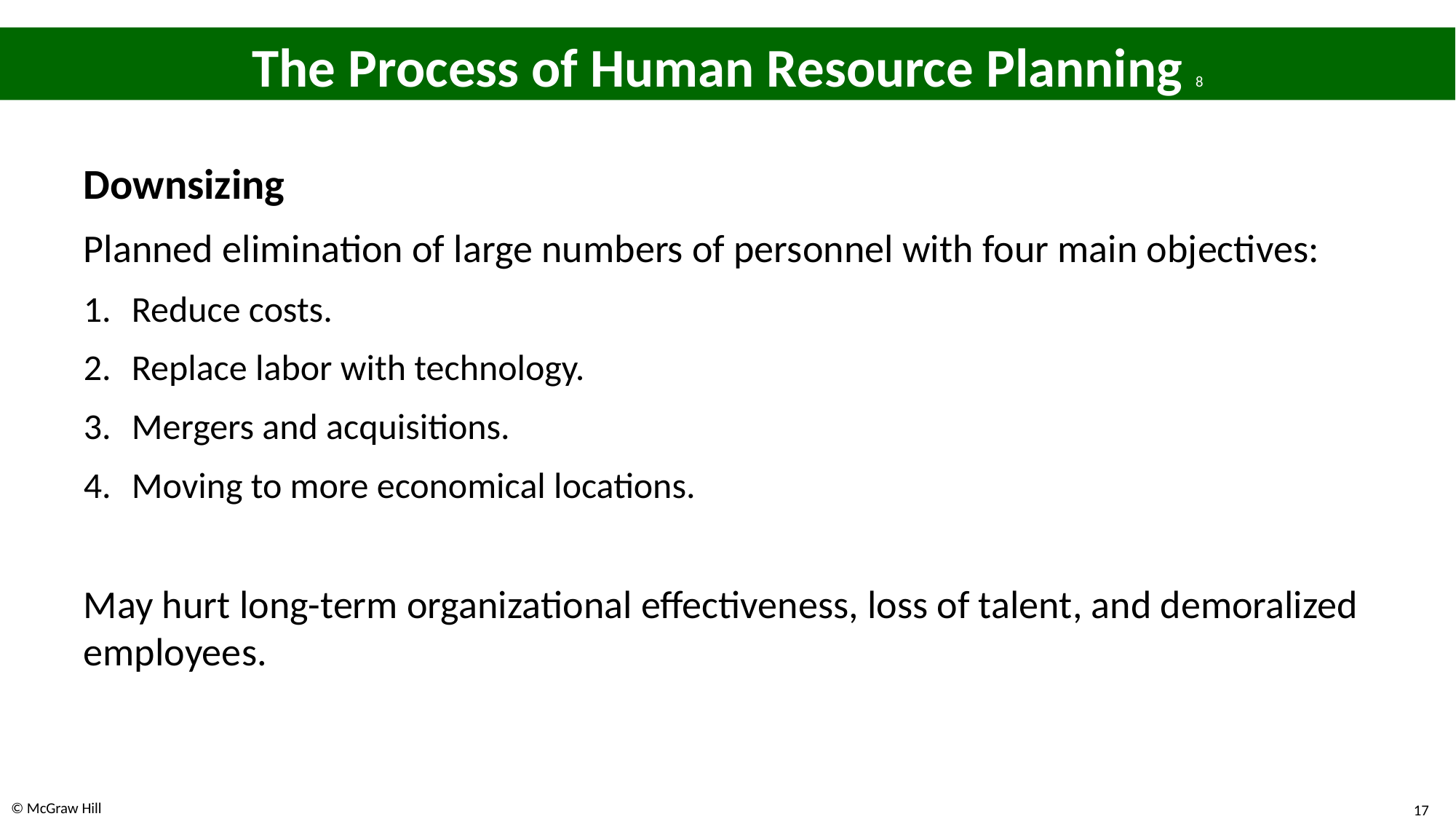

# The Process of Human Resource Planning 8
Downsizing
Planned elimination of large numbers of personnel with four main objectives:
Reduce costs.
Replace labor with technology.
Mergers and acquisitions.
Moving to more economical locations.
May hurt long-term organizational effectiveness, loss of talent, and demoralized employees.